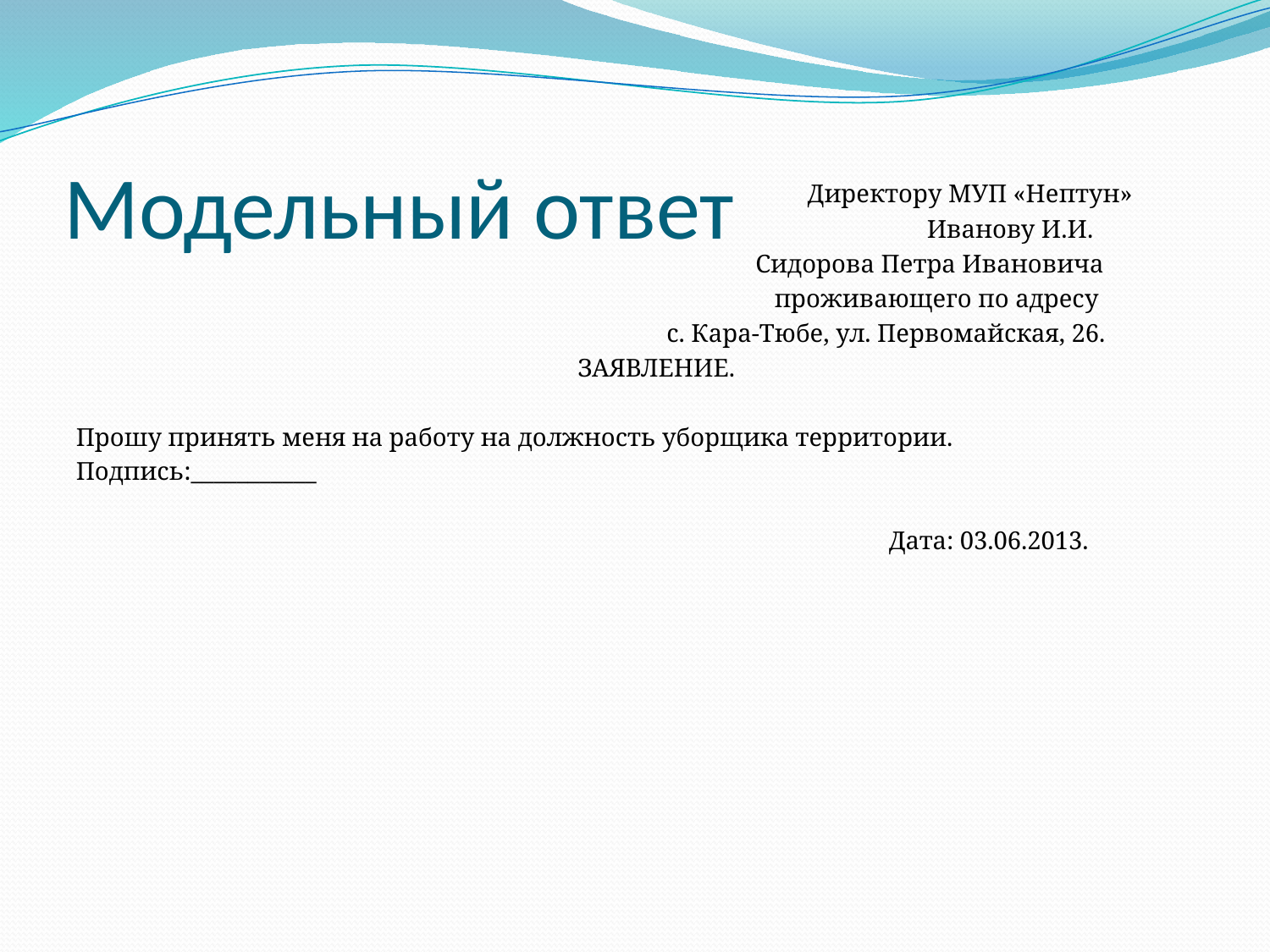

# Модельный ответ
                                                                                                              Директору МУП «Нептун»
                                                                                                                                      Иванову И.И.
                                                                                                           Сидорова Петра Ивановича
                                                                                                              проживающего по адресу
                                                                                             с. Кара-Тюбе, ул. Первомайская, 26.
                                                                               ЗАЯВЛЕНИЕ.

Прошу принять меня на работу на должность уборщика территории.
Подпись:___________

                                                                                                                                Дата: 03.06.2013.